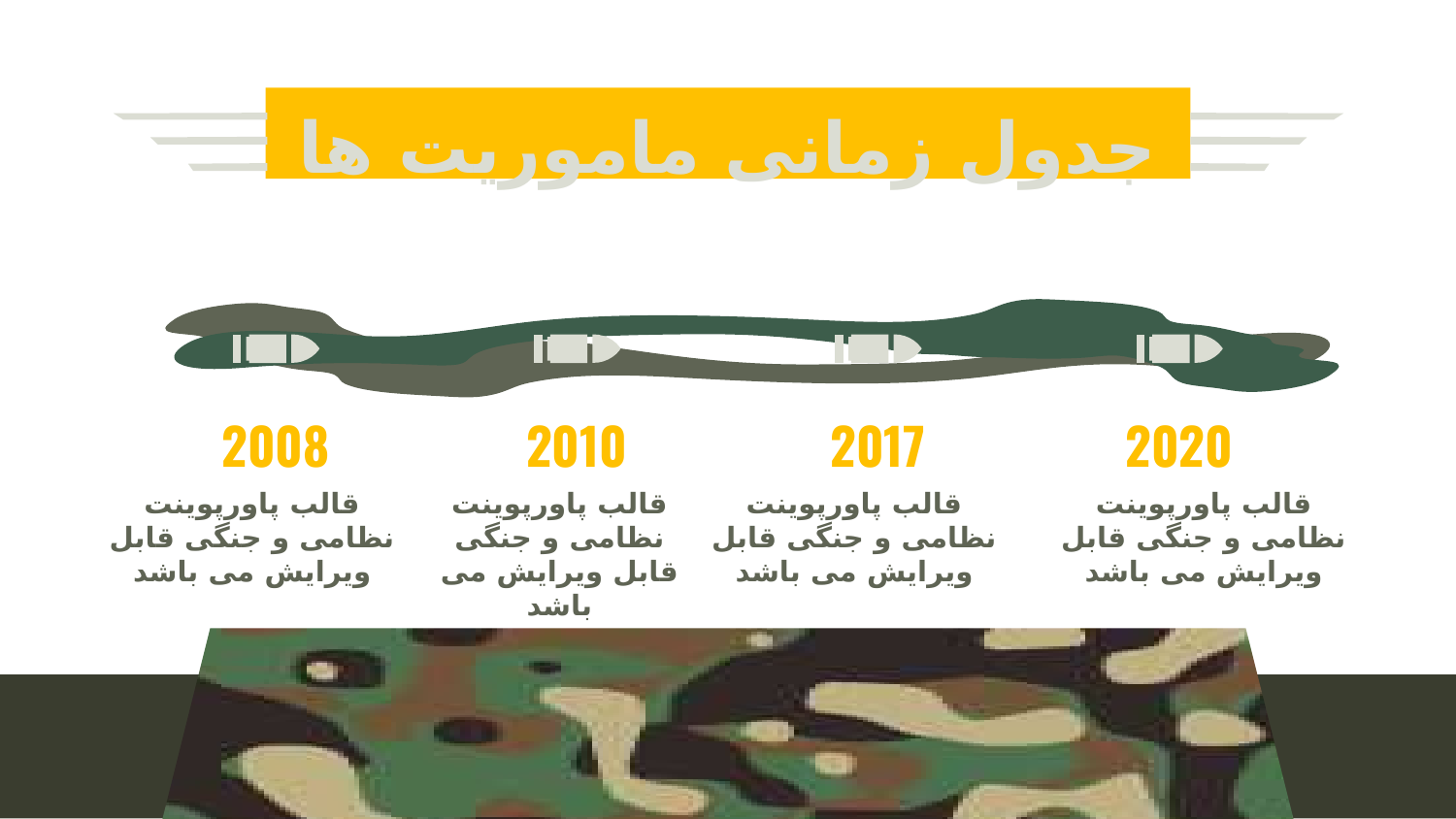

# جدول زمانی ماموریت ها

2008
2010
2017
2020
قالب پاورپوینت نظامی و جنگی قابل ویرایش می باشد
قالب پاورپوینت نظامی و جنگی قابل ویرایش می باشد
قالب پاورپوینت نظامی و جنگی قابل ویرایش می باشد
قالب پاورپوینت نظامی و جنگی قابل ویرایش می باشد